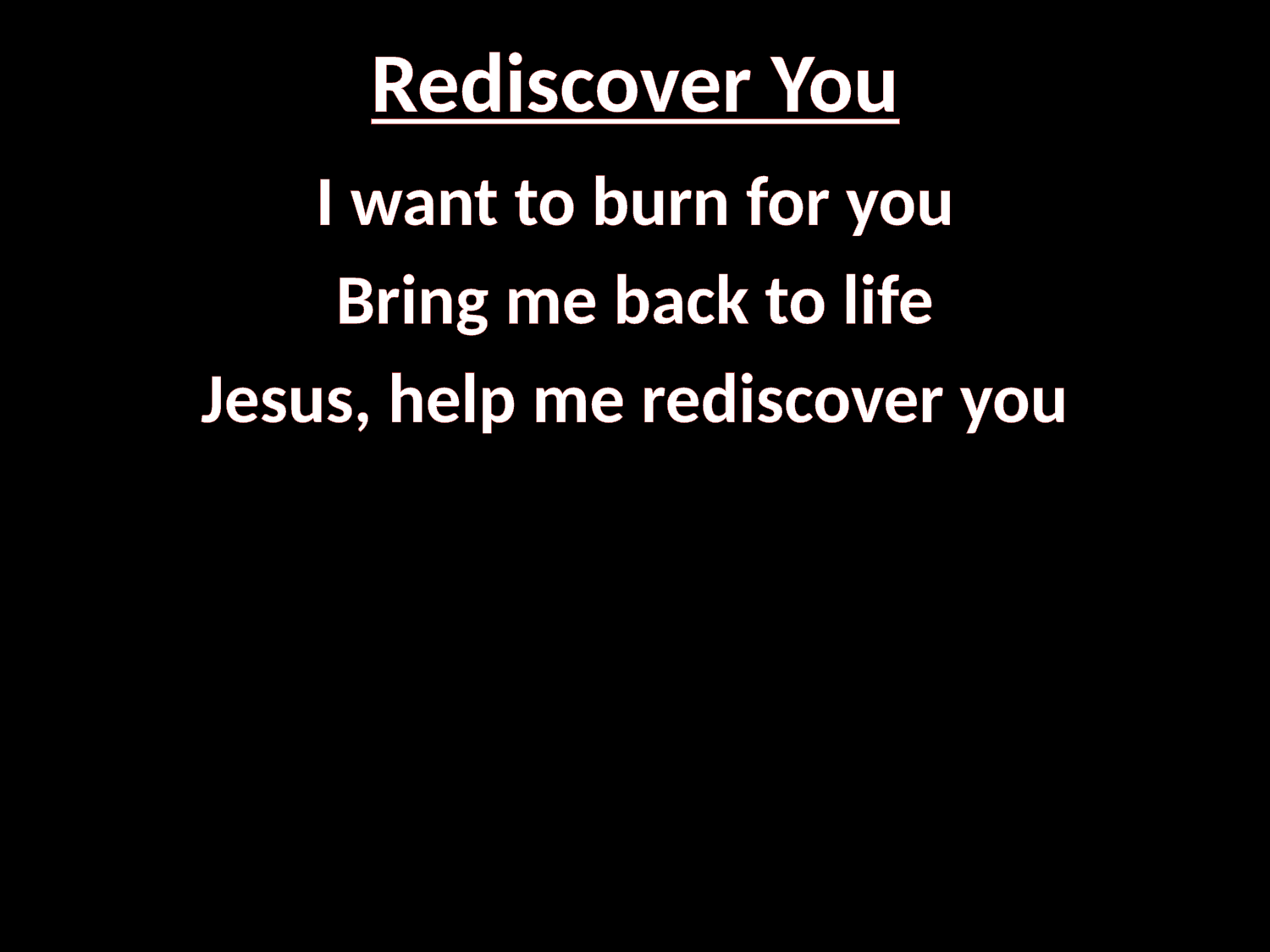

# Rediscover You
I want to burn for you
Bring me back to life
Jesus, help me rediscover you